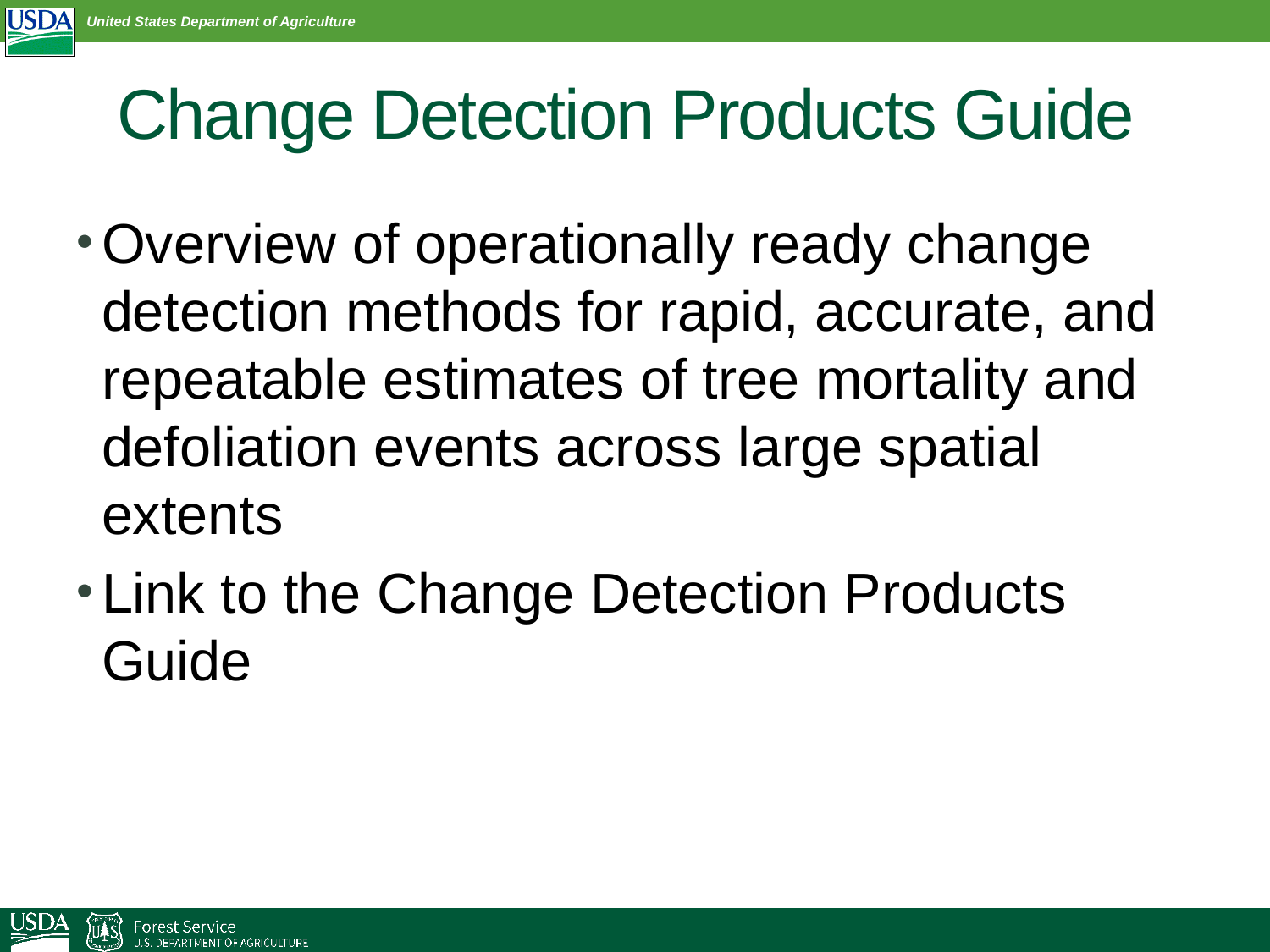

# Change Detection Products Guide
Overview of operationally ready change detection methods for rapid, accurate, and repeatable estimates of tree mortality and defoliation events across large spatial extents
Link to the Change Detection Products Guide